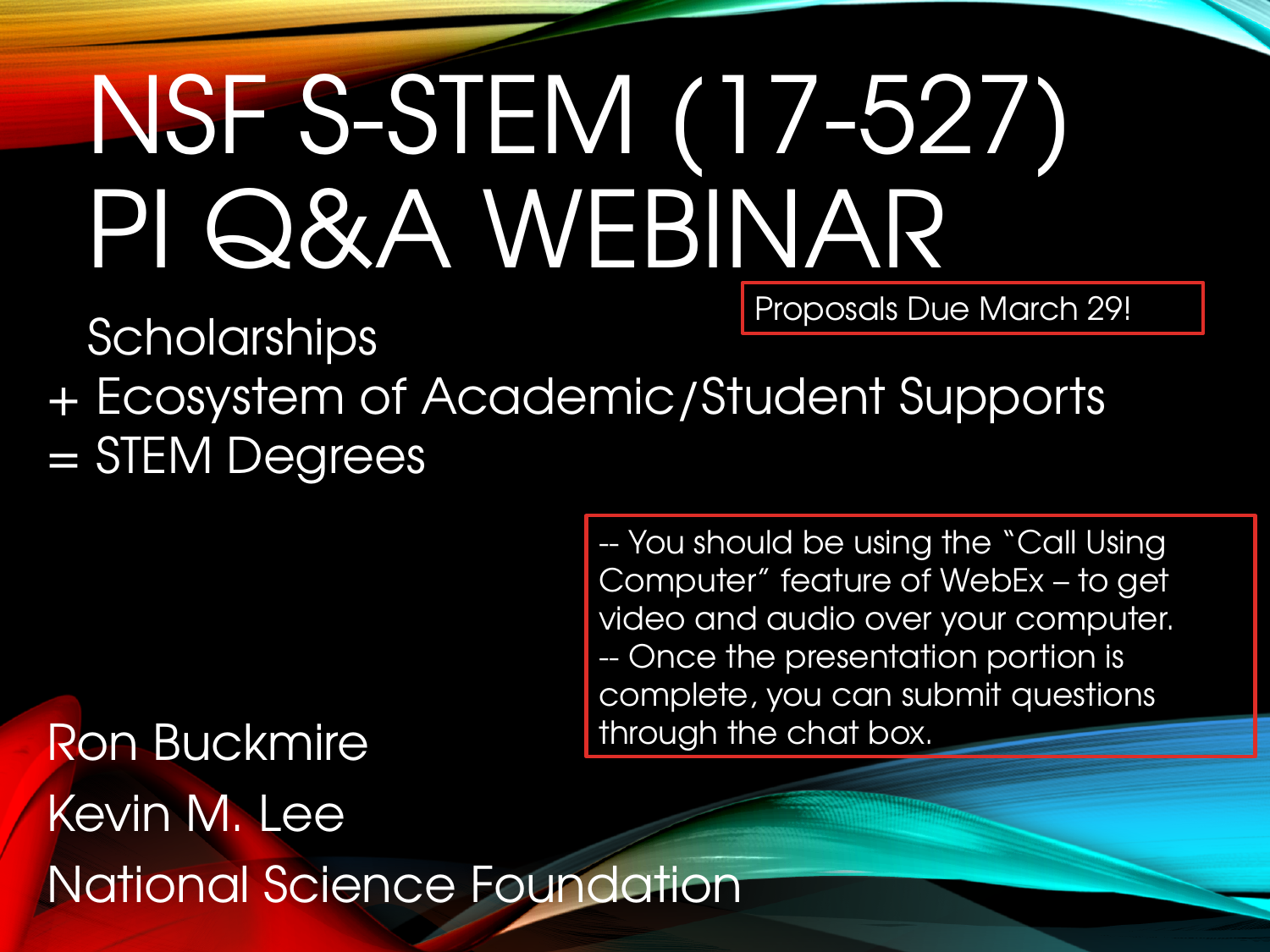

# NSF S-STEM (17-527) PI Q&A Webinar
Proposals Due March 29!
   Scholarships
+ Ecosystem of Academic/Student Supports
= STEM Degrees
-- You should be using the “Call Using Computer” feature of WebEx – to get video and audio over your computer.
-- Once the presentation portion is complete, you can submit questions through the chat box.
Ron Buckmire
Kevin M. Lee
National Science Foundation